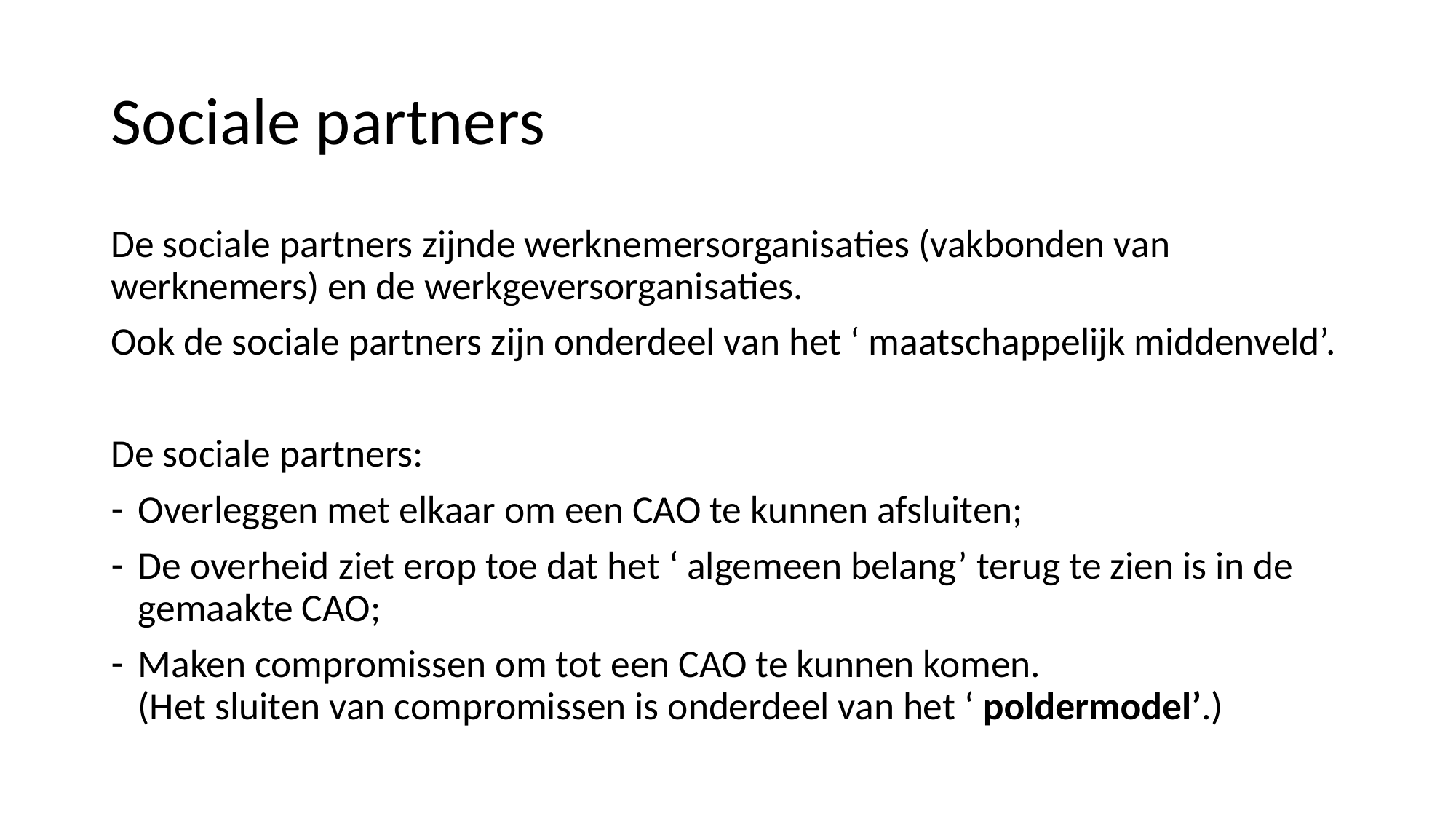

# Sociale partners
De sociale partners zijnde werknemersorganisaties (vakbonden van werknemers) en de werkgeversorganisaties.
Ook de sociale partners zijn onderdeel van het ‘ maatschappelijk middenveld’.

De sociale partners:
Overleggen met elkaar om een CAO te kunnen afsluiten;
De overheid ziet erop toe dat het ‘ algemeen belang’ terug te zien is in de gemaakte CAO;
Maken compromissen om tot een CAO te kunnen komen.
(Het sluiten van compromissen is onderdeel van het ‘ poldermodel’.)